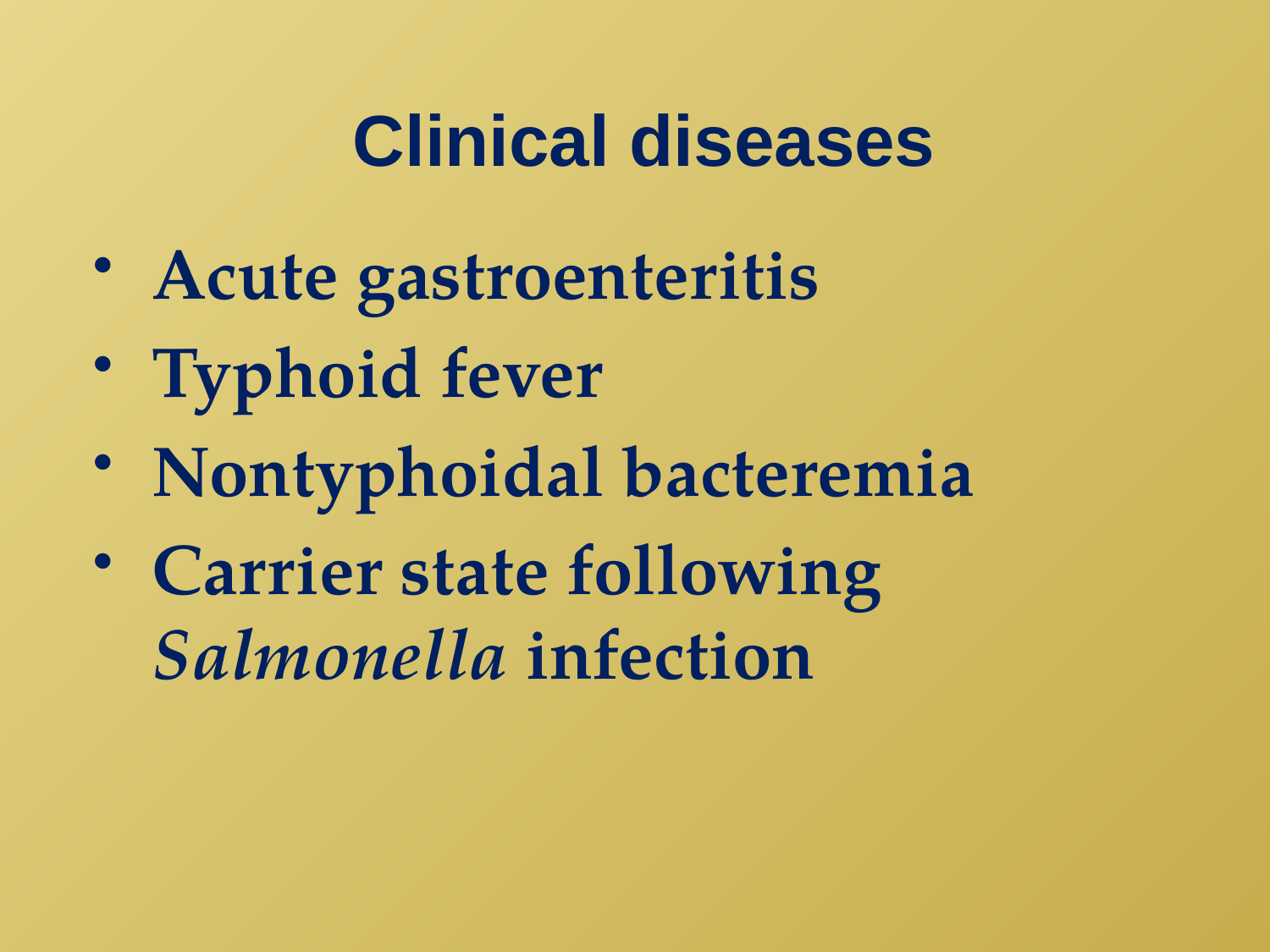

# Clinical diseases
Acute gastroenteritis
Typhoid fever
Nontyphoidal bacteremia
Carrier state following Salmonella infection